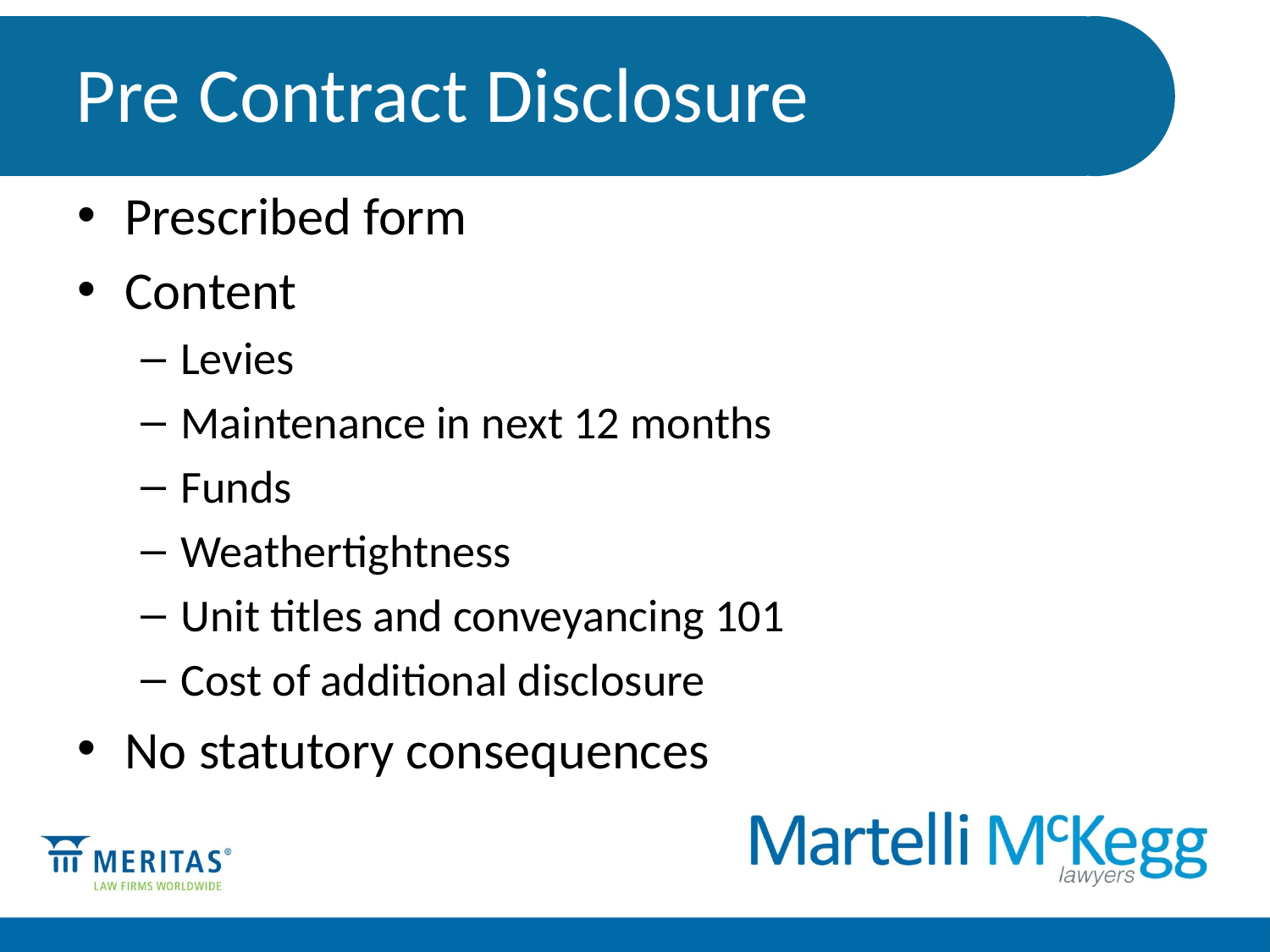

# Pre Contract Disclosure
Prescribed form
Content
Levies
Maintenance in next 12 months
Funds
Weathertightness
Unit titles and conveyancing 101
Cost of additional disclosure
No statutory consequences